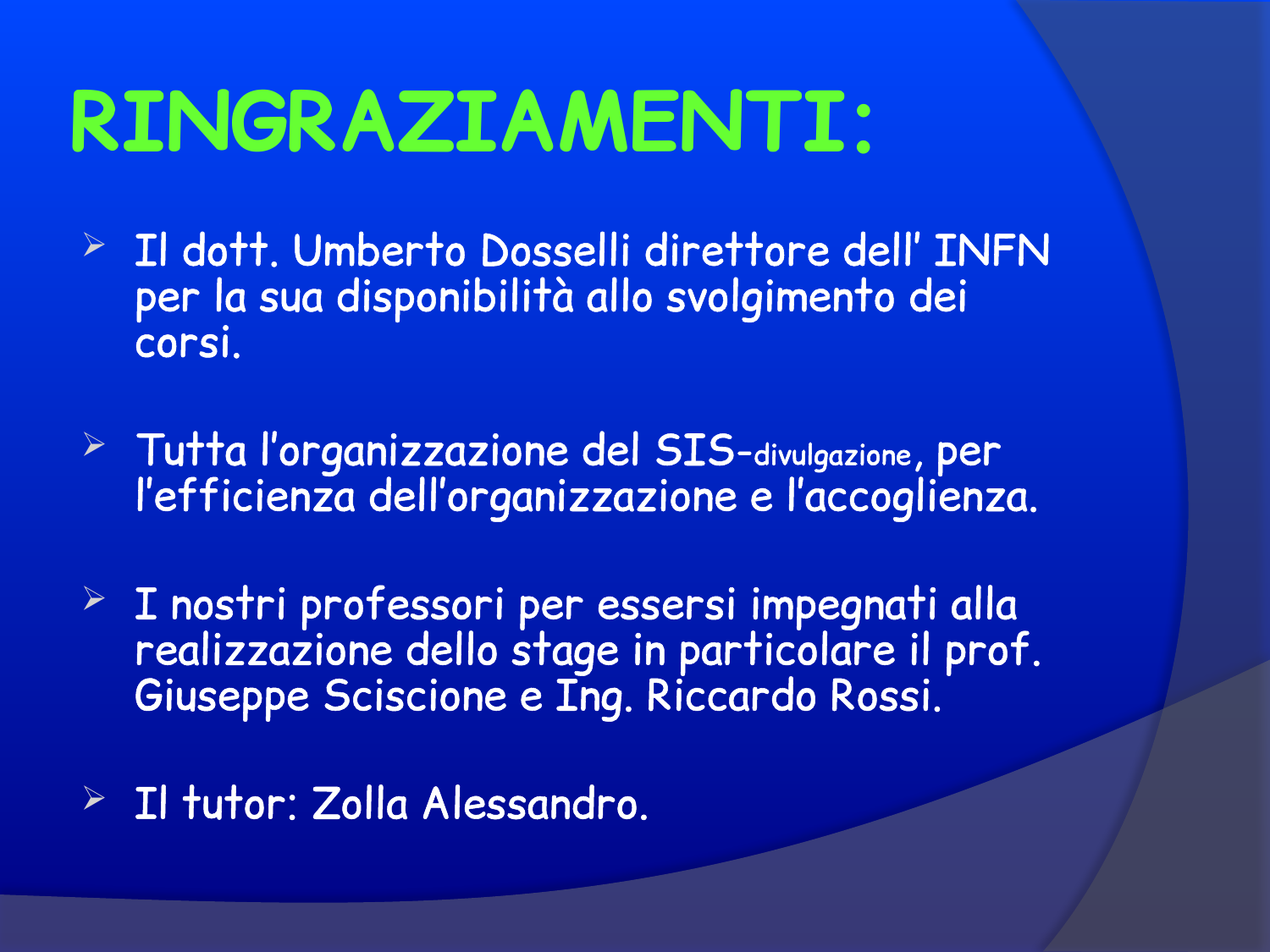

# RINGRAZIAMENTI:
Il dott. Umberto Dosselli direttore dell’ INFN per la sua disponibilità allo svolgimento dei corsi.

Tutta l’organizzazione del SIS-divulgazione, per l’efficienza dell’organizzazione e l’accoglienza.

I nostri professori per essersi impegnati alla realizzazione dello stage in particolare il prof. Giuseppe Sciscione e Ing. Riccardo Rossi.

Il tutor: Zolla Alessandro.